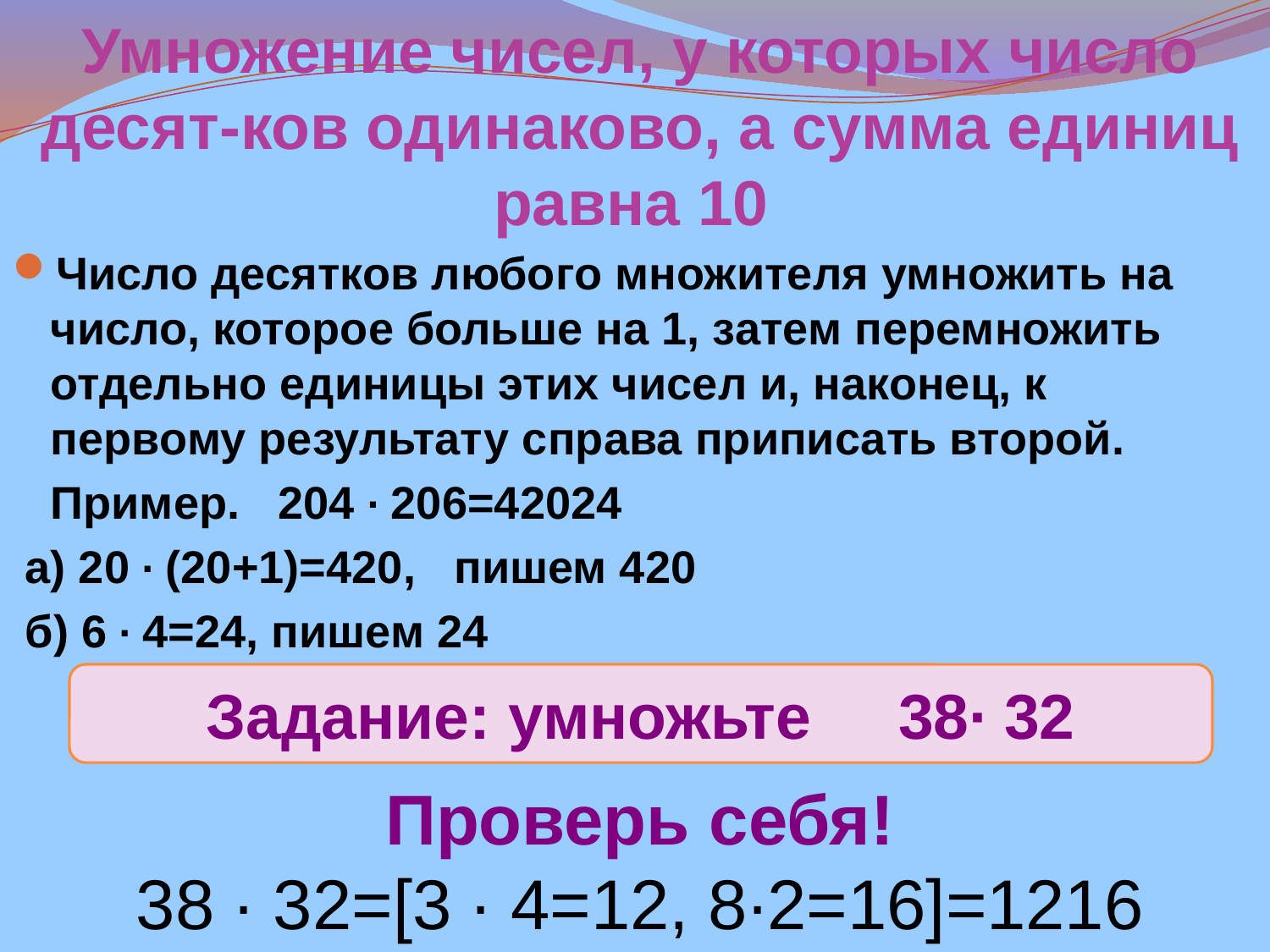

# Умножение чисел, у которых число десят-ков одинаково, а сумма единиц равна 10
Число десятков любого множителя умножить на число, которое больше на 1, затем перемножить отдельно единицы этих чисел и, наконец, к первому результату справа приписать второй.
   Пример.   204 ∙ 206=42024
 а) 20 ∙ (20+1)=420,   пишем 420
 б) 6 ∙ 4=24, пишем 24
Задание: умножьте     38∙ 32
Проверь себя!
38 ∙ 32=[3 ∙ 4=12, 8∙2=16]=1216